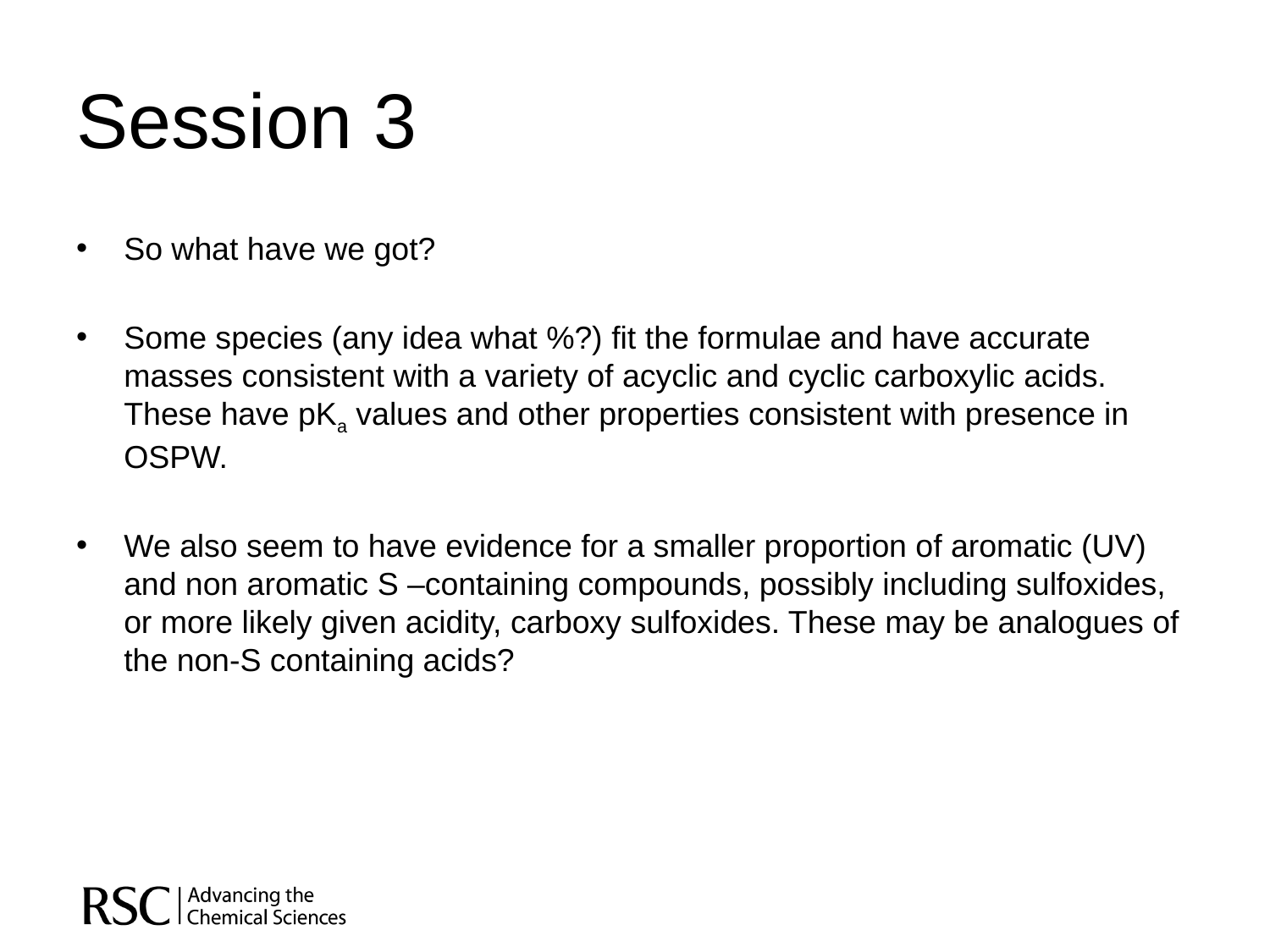

# Session 3
So what have we got?

Some species (any idea what %?) fit the formulae and have accurate masses consistent with a variety of acyclic and cyclic carboxylic acids. These have pKa values and other properties consistent with presence in OSPW.

We also seem to have evidence for a smaller proportion of aromatic (UV) and non aromatic S –containing compounds, possibly including sulfoxides, or more likely given acidity, carboxy sulfoxides. These may be analogues of the non-S containing acids?